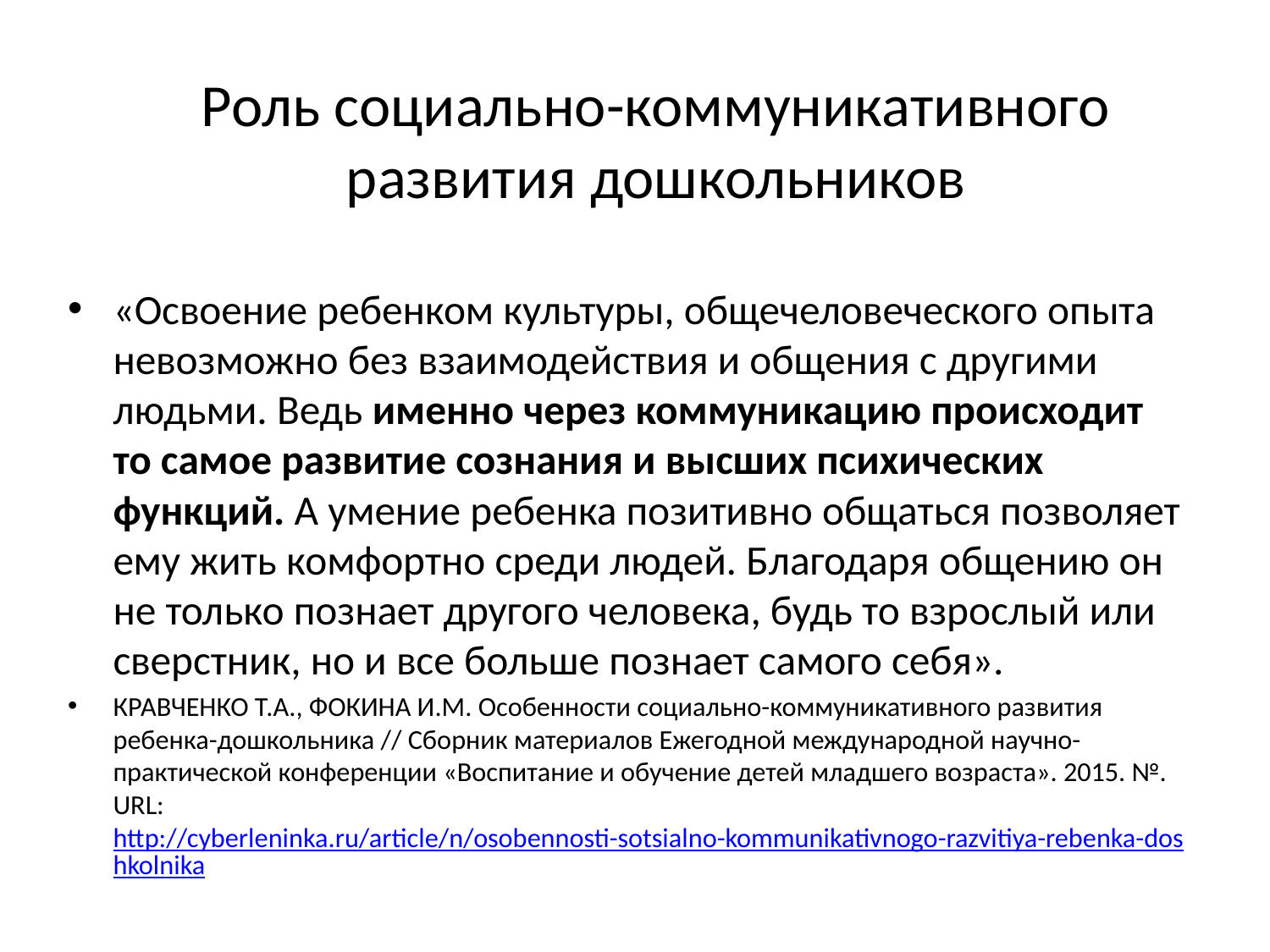

Роль социально-коммуникативного развития дошкольников
«Освоение ребенком культуры, общечеловеческого опыта невозможно без взаимодействия и общения с другими людьми. Ведь именно через коммуникацию происходит то самое развитие сознания и высших психических функций. А умение ребенка позитивно общаться позволяет ему жить комфортно среди людей. Благодаря общению он не только познает другого человека, будь то взрослый или сверстник, но и все больше познает самого себя».
КРАВЧЕНКО Т.А., ФОКИНА И.М. Особенности социально-коммуникативного развития ребенка-дошкольника // Сборник материалов Ежегодной международной научно-практической конференции «Воспитание и обучение детей младшего возраста». 2015. №. URL: http://cyberleninka.ru/article/n/osobennosti-sotsialno-kommunikativnogo-razvitiya-rebenka-doshkolnika